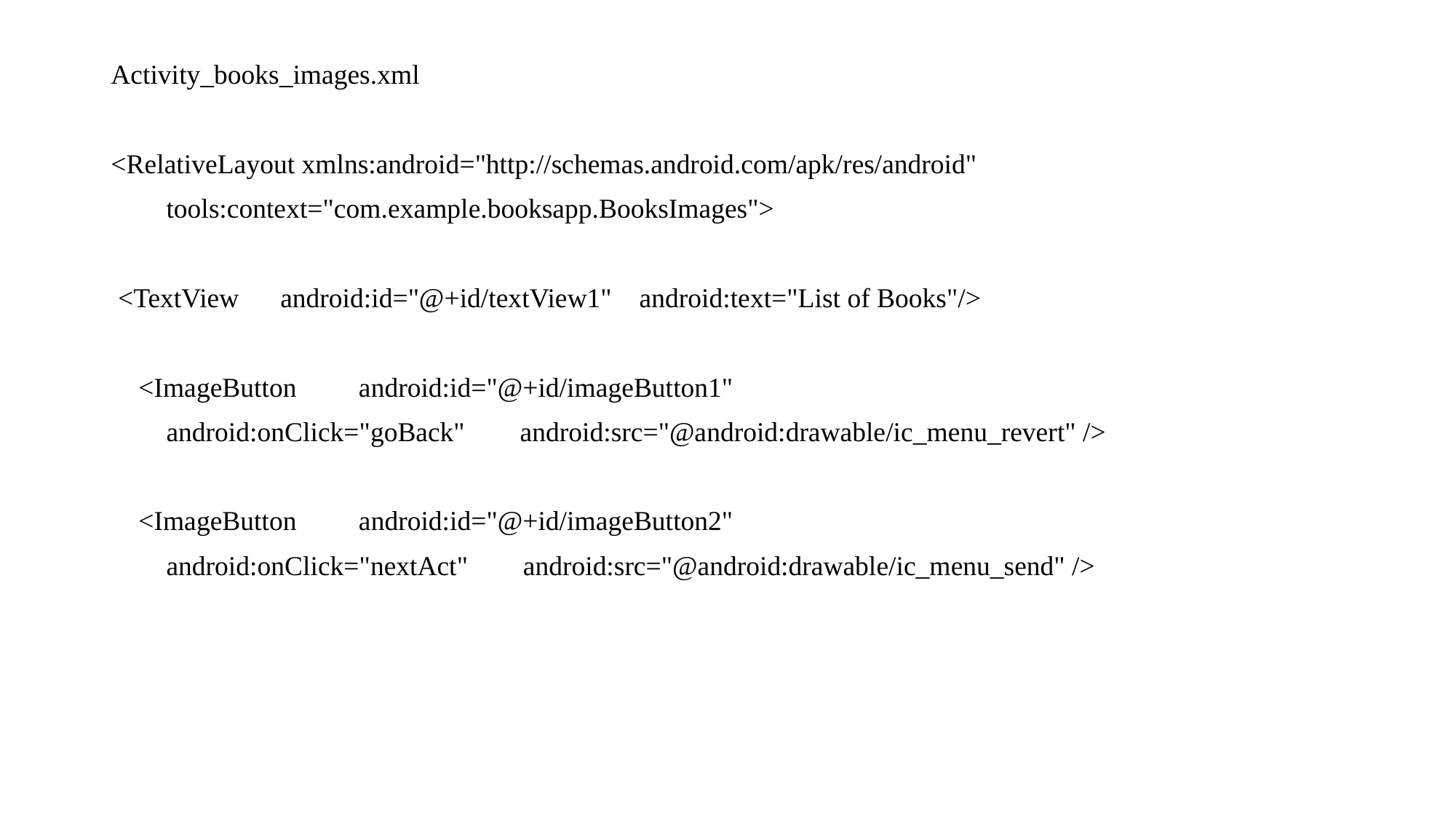

Activity_books_images.xml

<RelativeLayout xmlns:android="http://schemas.android.com/apk/res/android"
        tools:context="com.example.booksapp.BooksImages">

 <TextView      android:id="@+id/textView1"    android:text="List of Books"/>

    <ImageButton         android:id="@+id/imageButton1"
        android:onClick="goBack"        android:src="@android:drawable/ic_menu_revert" />

    <ImageButton         android:id="@+id/imageButton2"
        android:onClick="nextAct"        android:src="@android:drawable/ic_menu_send" />